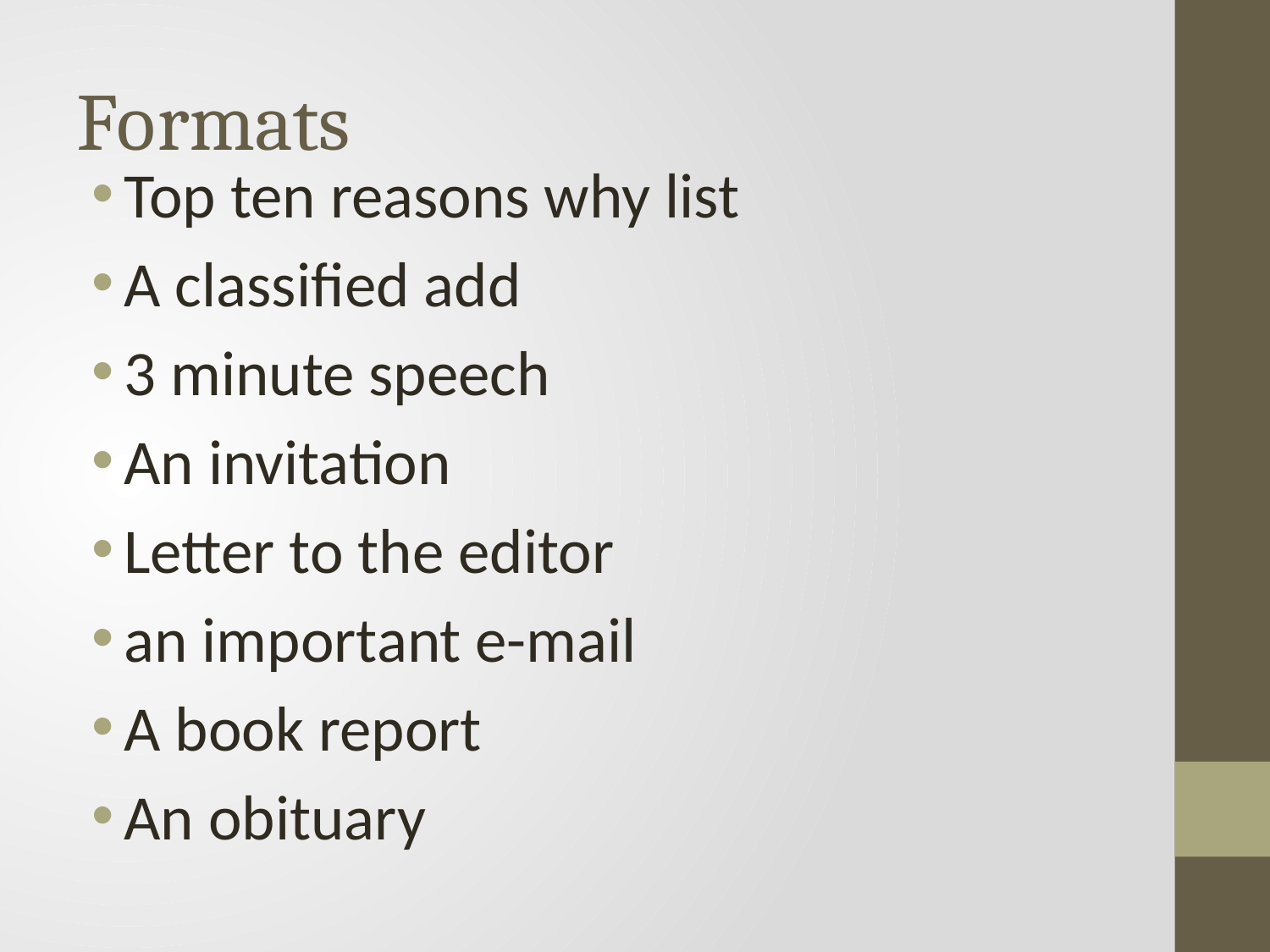

# Formats
Top ten reasons why list
A classified add
3 minute speech
An invitation
Letter to the editor
an important e-mail
A book report
An obituary